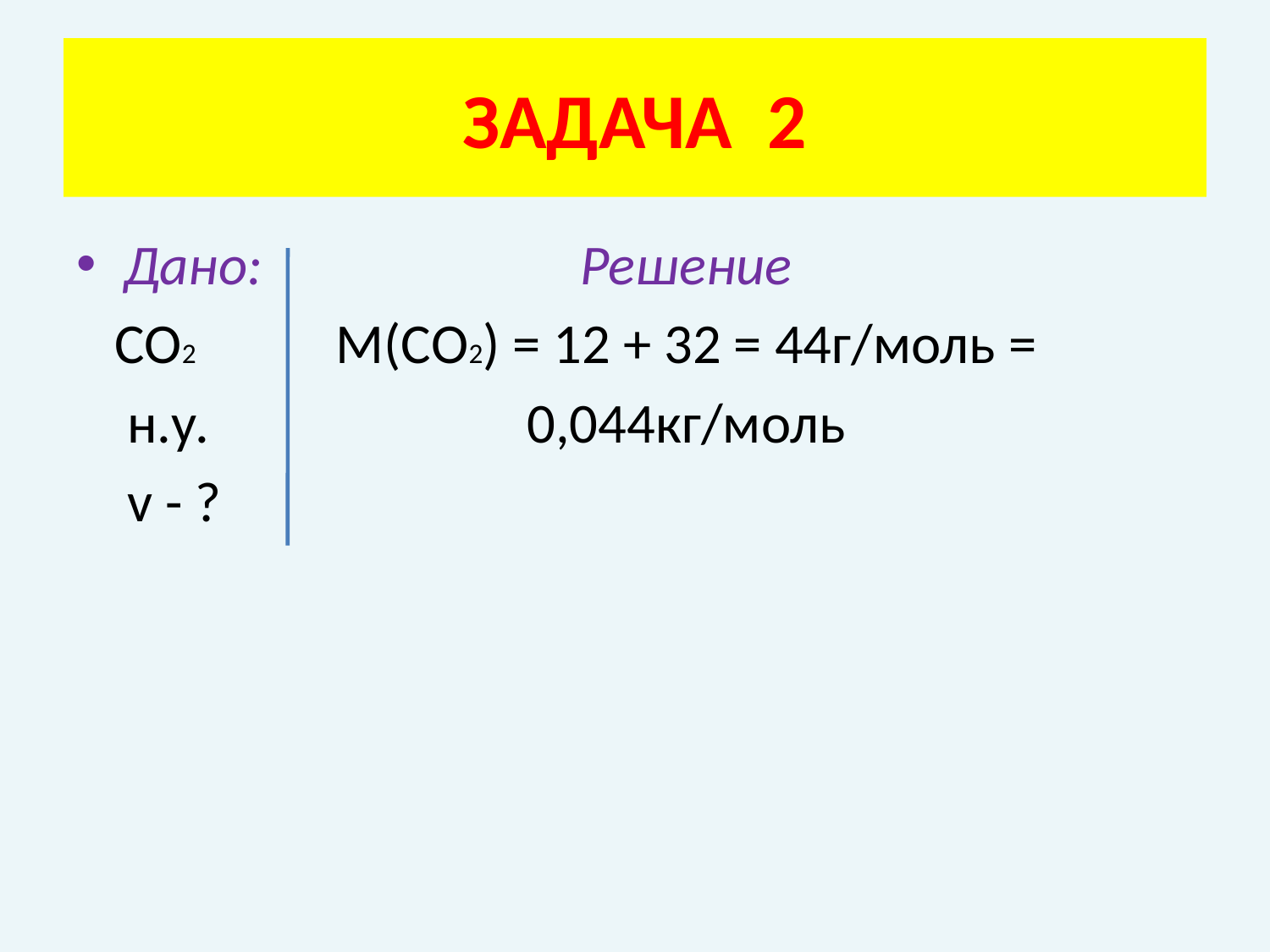

# ЗАДАЧА  2
Дано:                         Решение
   СО2           М(СО2) = 12 + 32 = 44г/моль =
    н.у.                         0,044кг/моль
    v - ?